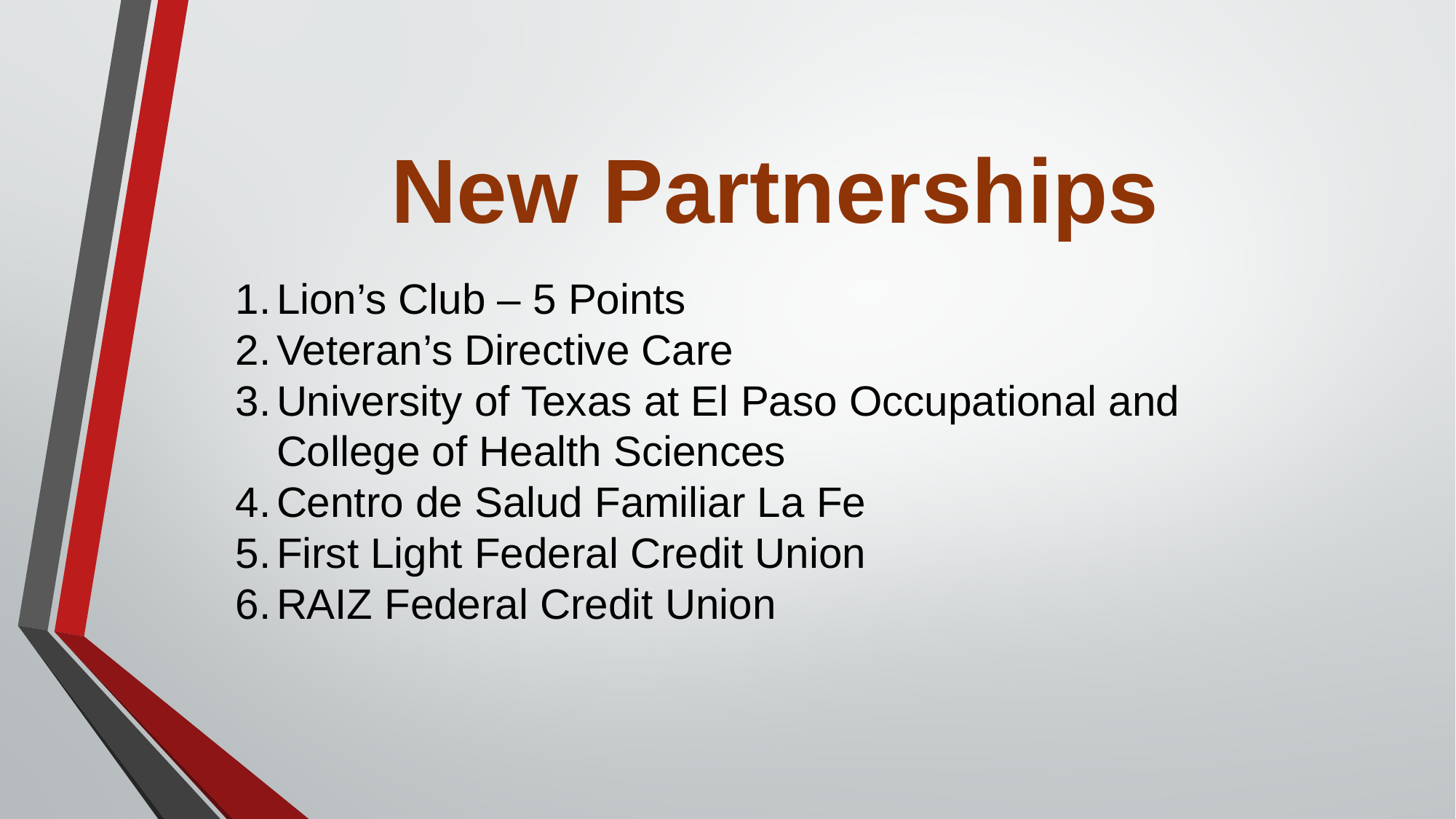

# New Partnerships
Lion’s Club – 5 Points
Veteran’s Directive Care
University of Texas at El Paso Occupational and  College of Health Sciences
Centro de Salud Familiar La Fe
First Light Federal Credit Union
RAIZ Federal Credit Union